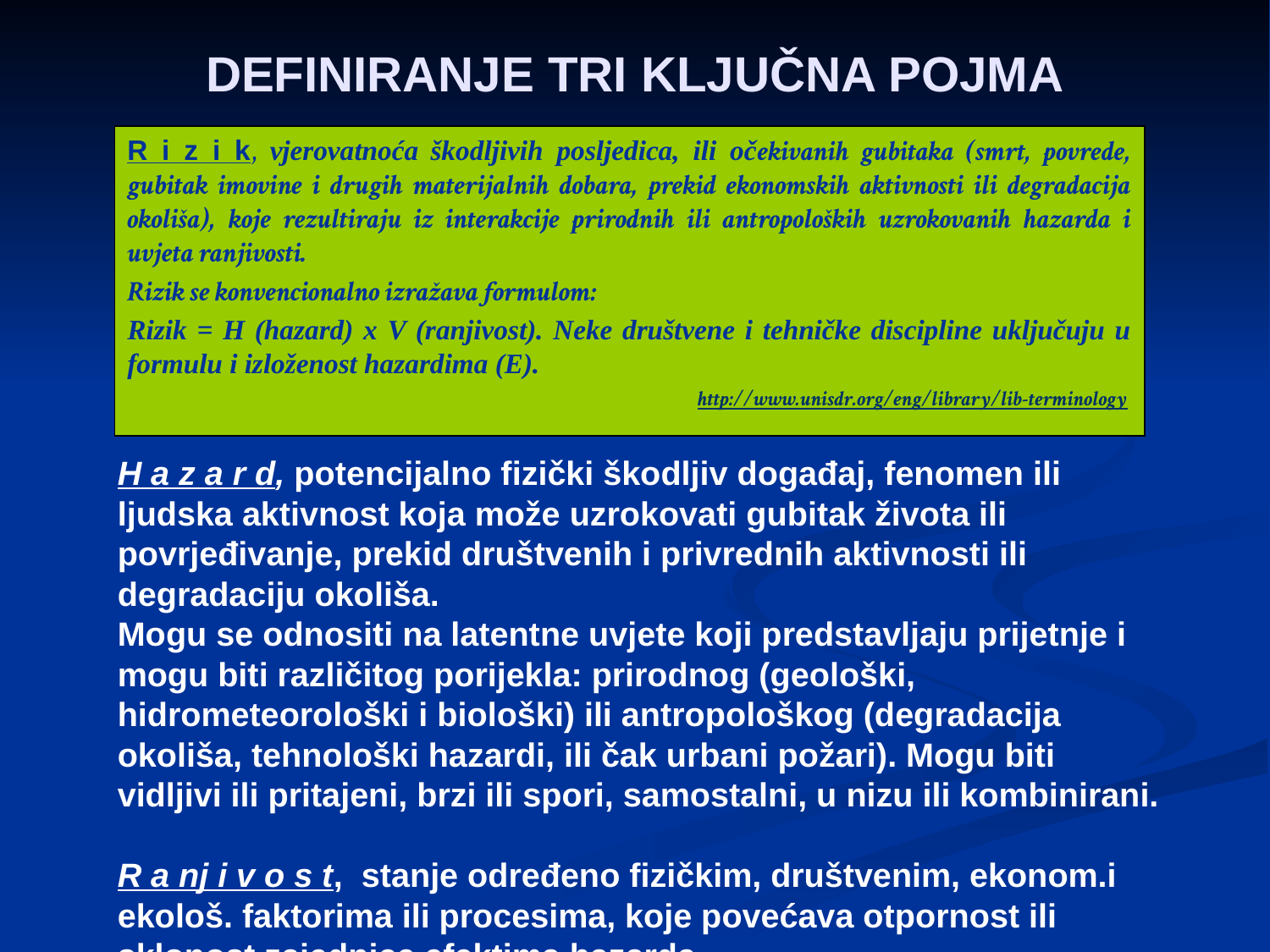

# DEFINIRANJE TRI KLJUČNA POJMA
R i z i k, vjerovatnoća škodljivih posljedica, ili očekivanih gubitaka (smrt, povrede, gubitak imovine i drugih materijalnih dobara, prekid ekonomskih aktivnosti ili degradacija okoliša), koje rezultiraju iz interakcije prirodnih ili antropoloških uzrokovanih hazarda i uvjeta ranjivosti.
Rizik se konvencionalno izražava formulom:
Rizik = H (hazard) x V (ranjivost). Neke društvene i tehničke discipline uključuju u formulu i izloženost hazardima (E).
 http://www.unisdr.org/eng/library/lib-terminology
H a z a r d, potencijalno fizički škodljiv događaj, fenomen ili ljudska aktivnost koja može uzrokovati gubitak života ili povrjeđivanje, prekid društvenih i privrednih aktivnosti ili degradaciju okoliša.
Mogu se odnositi na latentne uvjete koji predstavljaju prijetnje i mogu biti različitog porijekla: prirodnog (geološki, hidrometeorološki i biološki) ili antropološkog (degradacija okoliša, tehnološki hazardi, ili čak urbani požari). Mogu biti vidljivi ili pritajeni, brzi ili spori, samostalni, u nizu ili kombinirani.
R a nj i v o s t,  stanje određeno fizičkim, društvenim, ekonom.i ekološ. faktorima ili procesima, koje povećava otpornost ili sklonost zajednice efektima hazarda.